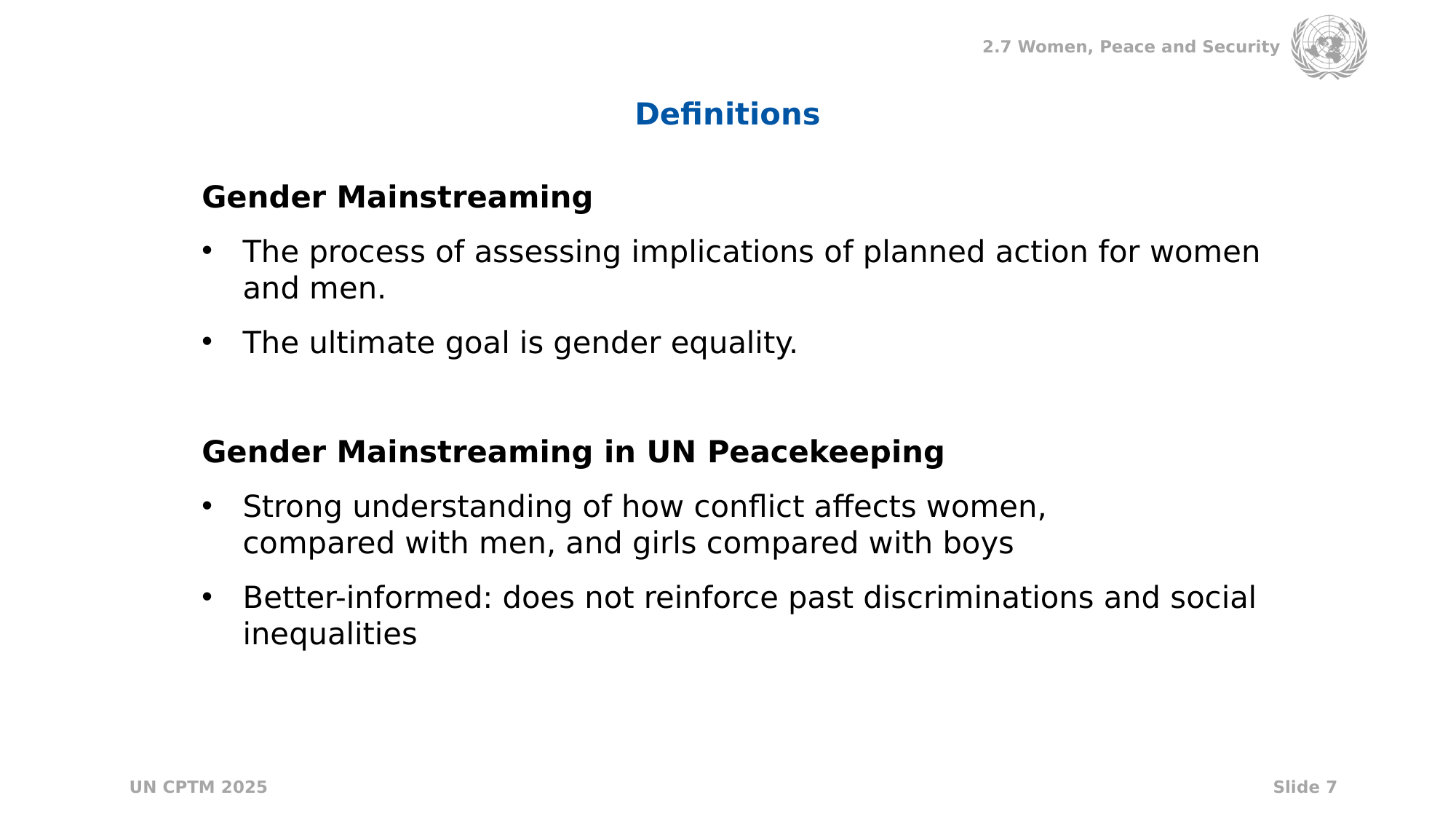

Definitions
Gender Mainstreaming
The process of assessing implications of planned action for women and men.
The ultimate goal is gender equality.

Gender Mainstreaming in UN Peacekeeping
Strong understanding of how conflict affects women, compared with men, and girls compared with boys
Better-informed: does not reinforce past discriminations and social inequalities